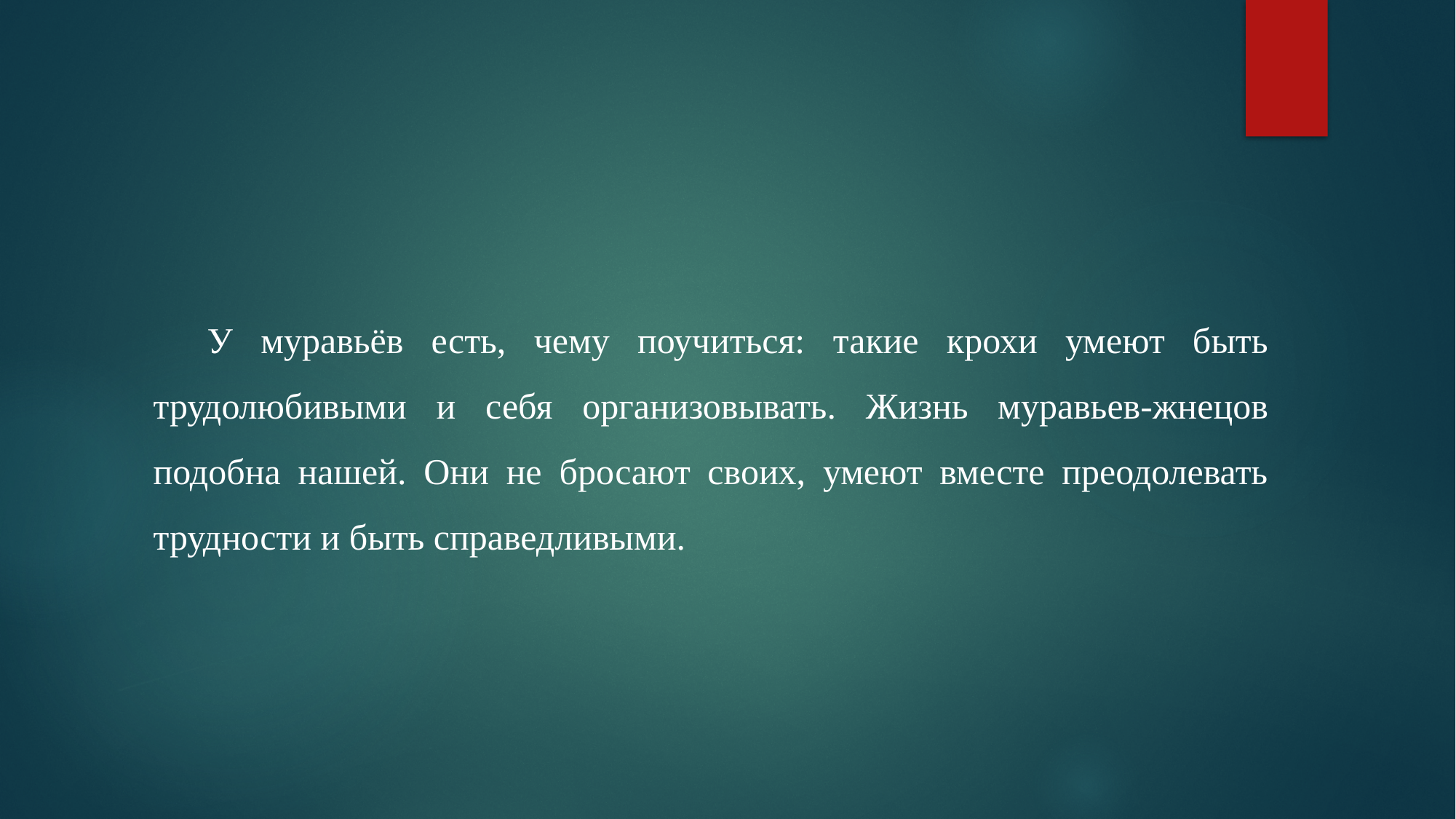

У муравьёв есть, чему поучиться: такие крохи умеют быть трудолюбивыми и себя организовывать. Жизнь муравьев-жнецов подобна нашей. Они не бросают своих, умеют вместе преодолевать трудности и быть справедливыми.